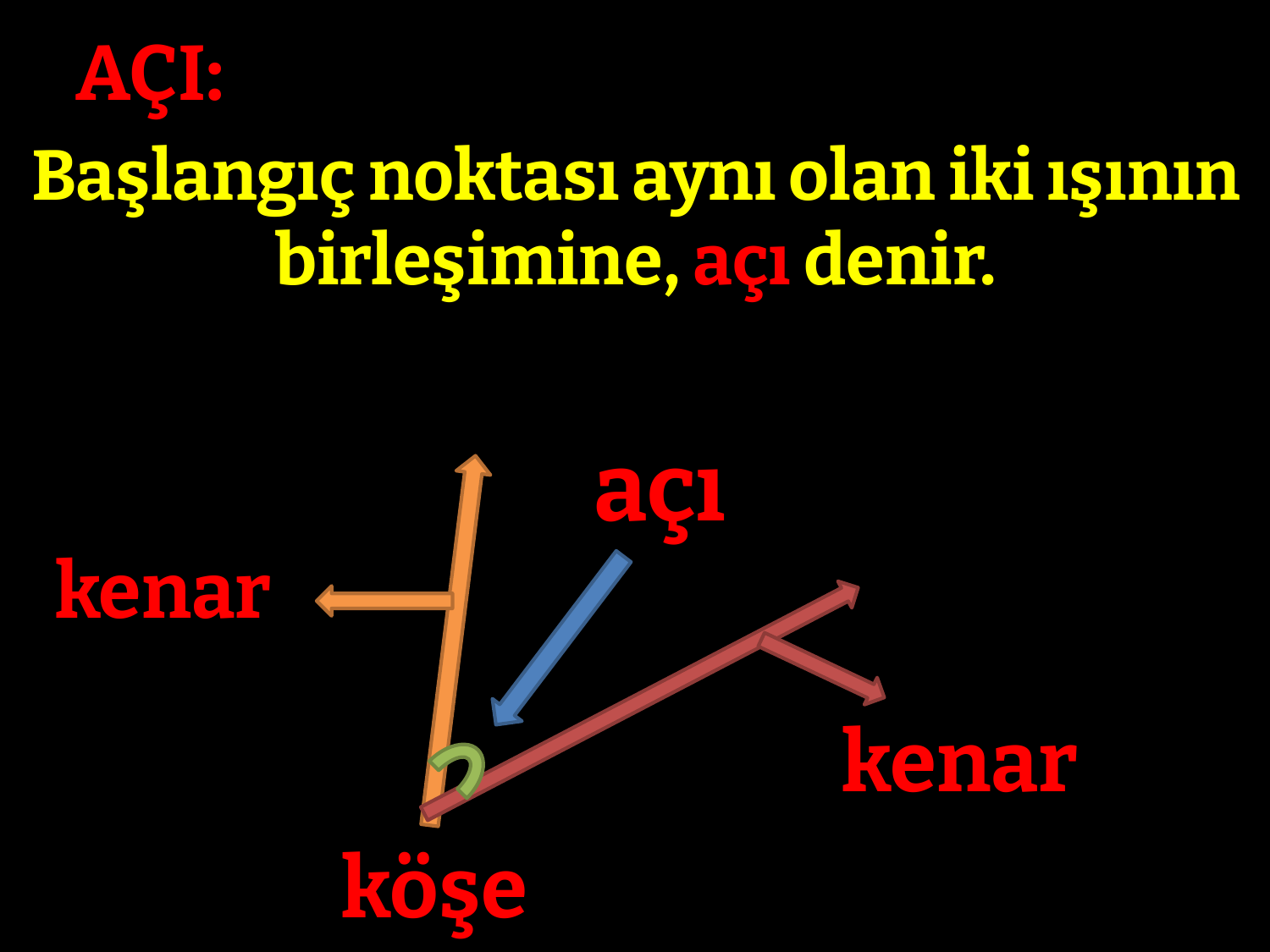

AÇI:
Başlangıç noktası aynı olan iki ışının birleşimine, açı denir.
#
açı
kenar

kenar

köşe